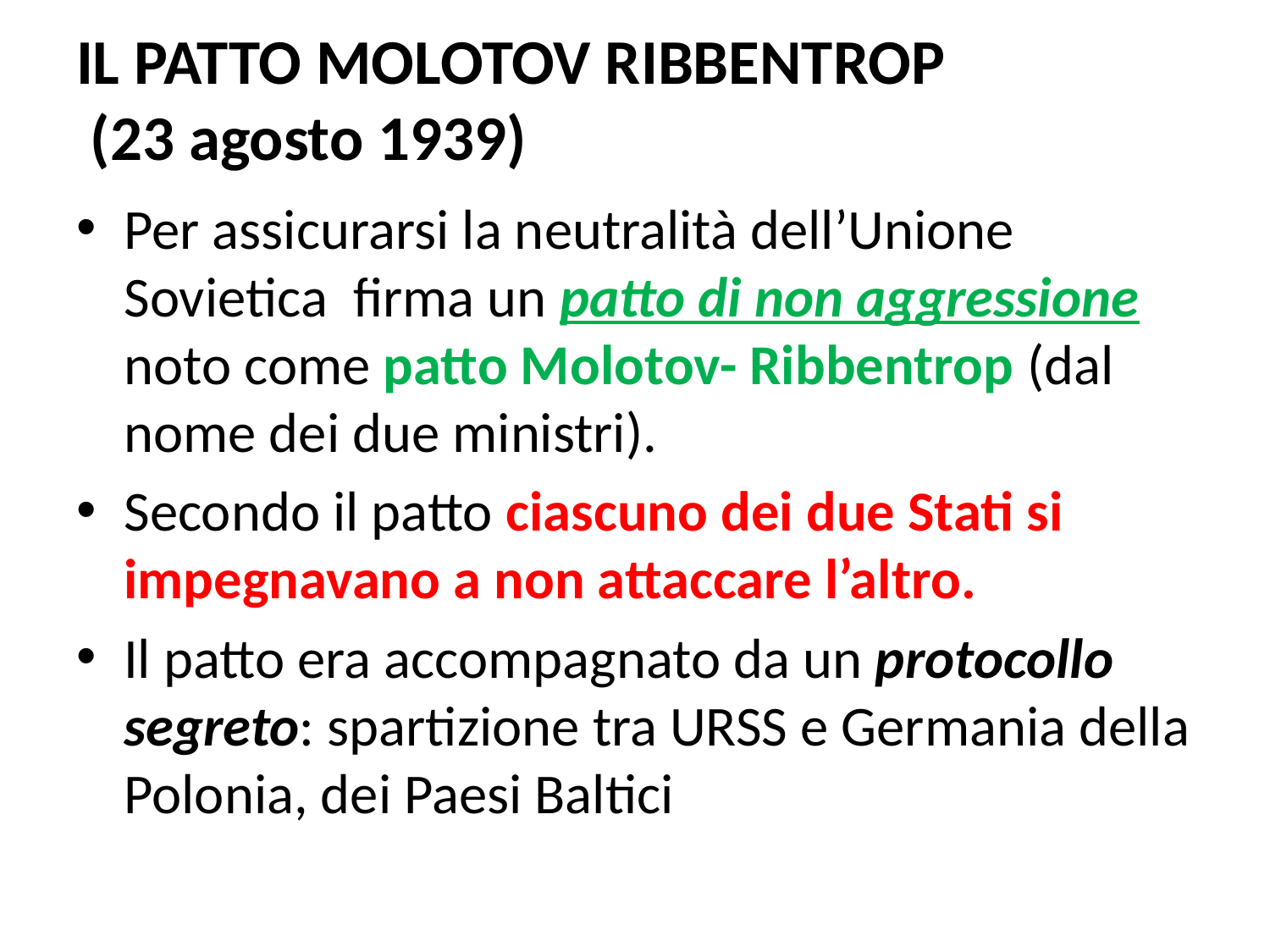

# IL PATTO MOLOTOV RIBBENTROP (23 agosto 1939)
Per assicurarsi la neutralità dell’Unione Sovietica  firma un patto di non aggressione noto come patto Molotov- Ribbentrop (dal nome dei due ministri).
Secondo il patto ciascuno dei due Stati si impegnavano a non attaccare l’altro.
Il patto era accompagnato da un protocollo segreto: spartizione tra URSS e Germania della Polonia, dei Paesi Baltici